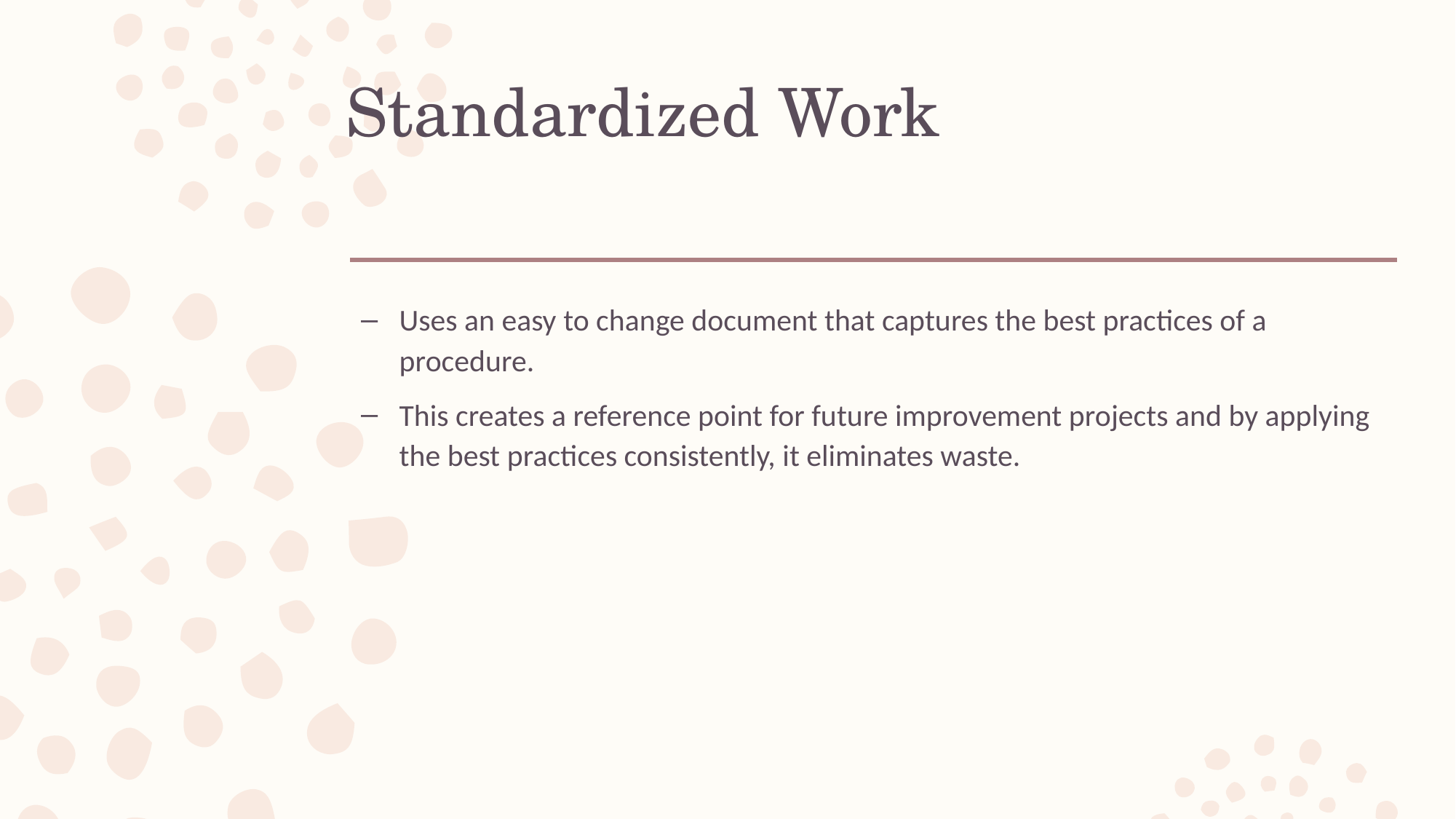

# Standardized Work
Uses an easy to change document that captures the best practices of a procedure.
This creates a reference point for future improvement projects and by applying the best practices consistently, it eliminates waste.